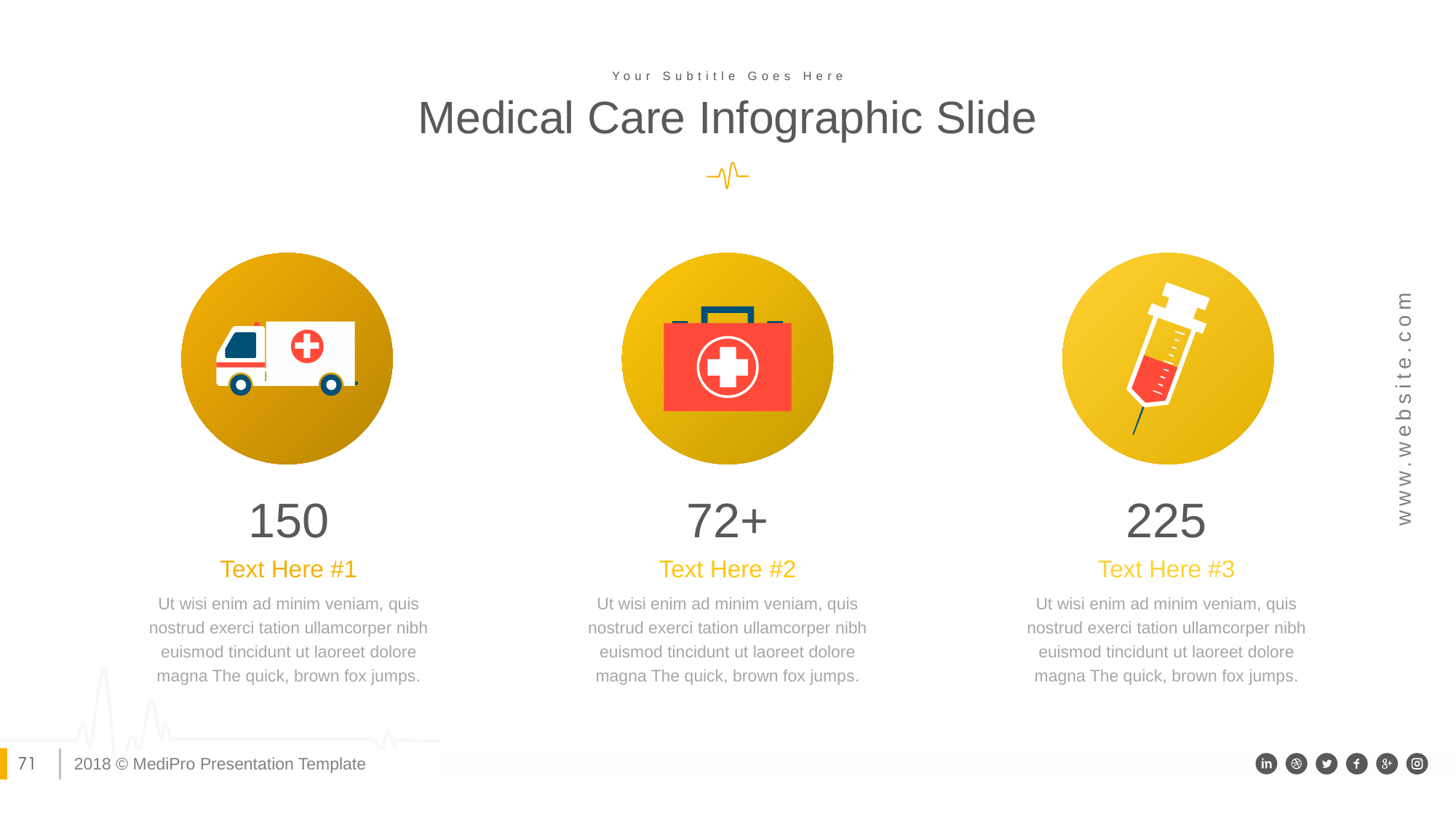

Your Subtitle Goes Here
Medical Care Infographic Slide

150
72+
225
Text Here #1
Ut wisi enim ad minim veniam, quis nostrud exerci tation ullamcorper nibh euismod tincidunt ut laoreet dolore magna The quick, brown fox jumps.
Text Here #2
Ut wisi enim ad minim veniam, quis nostrud exerci tation ullamcorper nibh euismod tincidunt ut laoreet dolore magna The quick, brown fox jumps.
Text Here #3
Ut wisi enim ad minim veniam, quis nostrud exerci tation ullamcorper nibh euismod tincidunt ut laoreet dolore magna The quick, brown fox jumps.